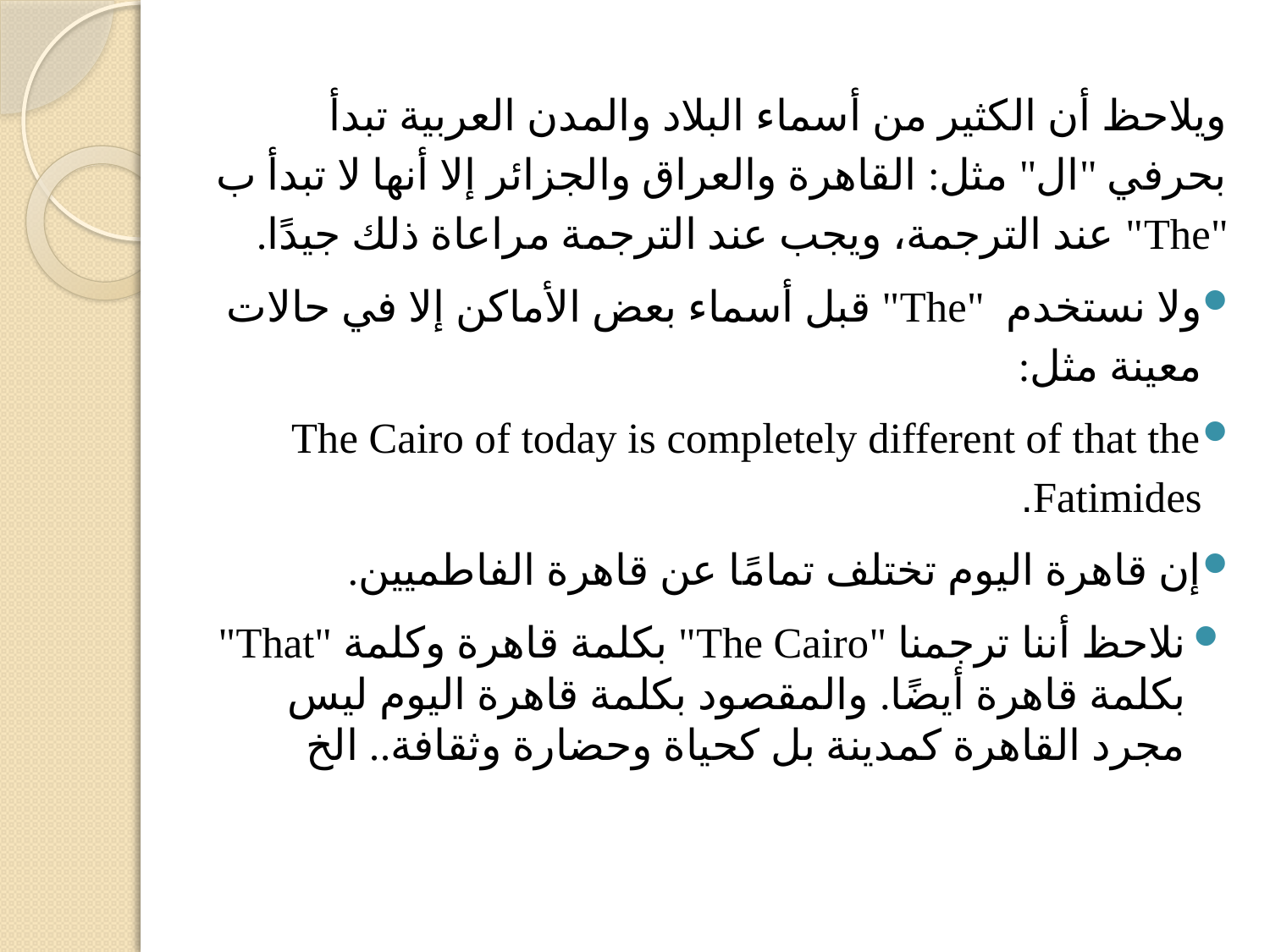

ويلاحظ أن الكثير من أسماء البلاد والمدن العربية تبدأ بحرفي "ال" مثل: القاهرة والعراق والجزائر إلا أنها لا تبدأ ب "The" عند الترجمة، ويجب عند الترجمة مراعاة ذلك جيدًا.
ولا نستخدم  "The" قبل أسماء بعض الأماكن إلا في حالات معينة مثل:
The Cairo of today is completely different of that the Fatimides.
إن قاهرة اليوم تختلف تمامًا عن قاهرة الفاطميين.
نلاحظ أننا ترجمنا "The Cairo" بكلمة قاهرة وكلمة "That" بكلمة قاهرة أيضًا. والمقصود بكلمة قاهرة اليوم ليس مجرد القاهرة كمدينة بل كحياة وحضارة وثقافة.. الخ